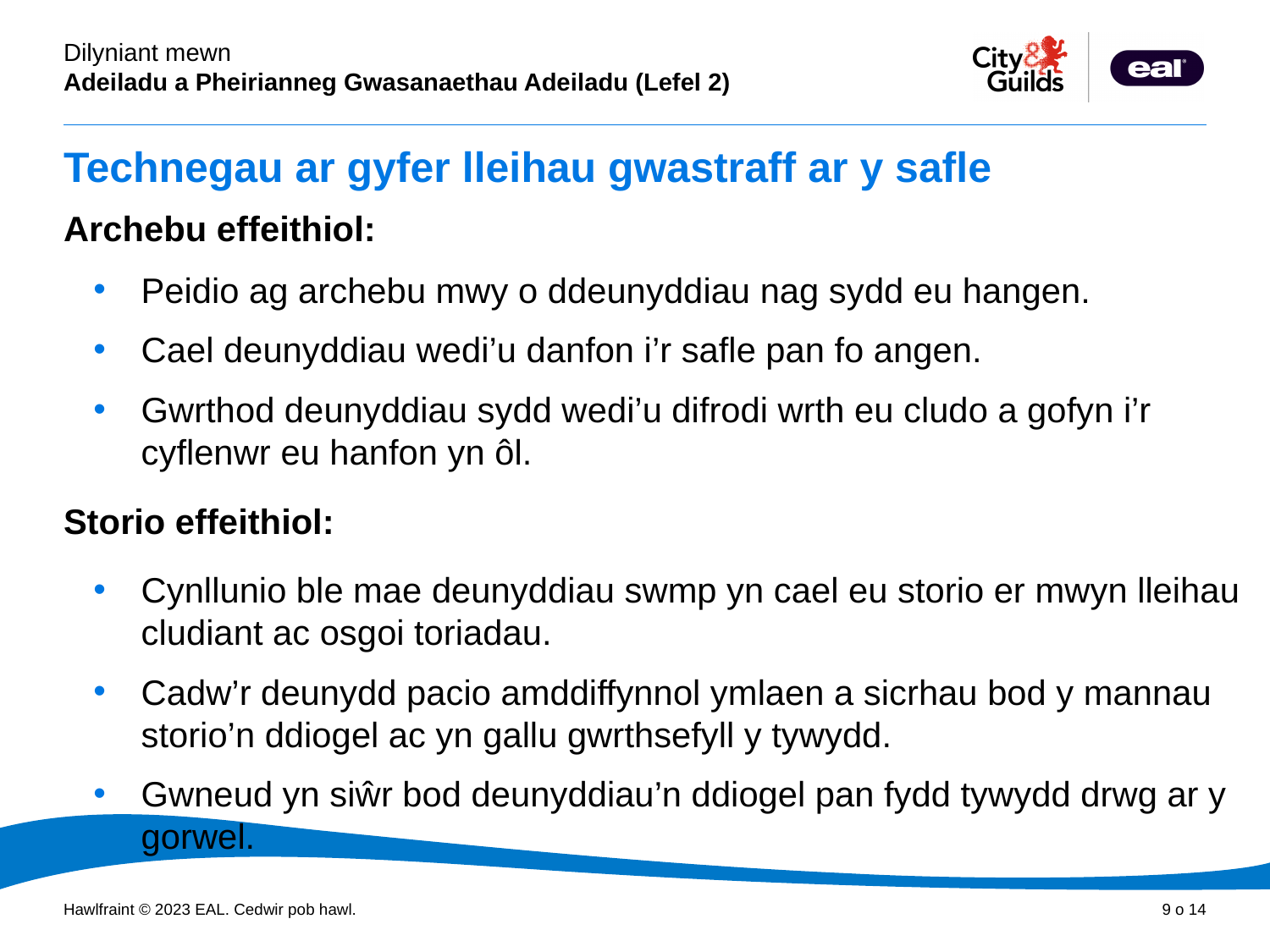

# Technegau ar gyfer lleihau gwastraff ar y safle
Archebu effeithiol:
Peidio ag archebu mwy o ddeunyddiau nag sydd eu hangen.
Cael deunyddiau wedi’u danfon i’r safle pan fo angen.
Gwrthod deunyddiau sydd wedi’u difrodi wrth eu cludo a gofyn i’r cyflenwr eu hanfon yn ôl.
Storio effeithiol:
Cynllunio ble mae deunyddiau swmp yn cael eu storio er mwyn lleihau cludiant ac osgoi toriadau.
Cadw’r deunydd pacio amddiffynnol ymlaen a sicrhau bod y mannau storio’n ddiogel ac yn gallu gwrthsefyll y tywydd.
Gwneud yn siŵr bod deunyddiau’n ddiogel pan fydd tywydd drwg ar y gorwel.